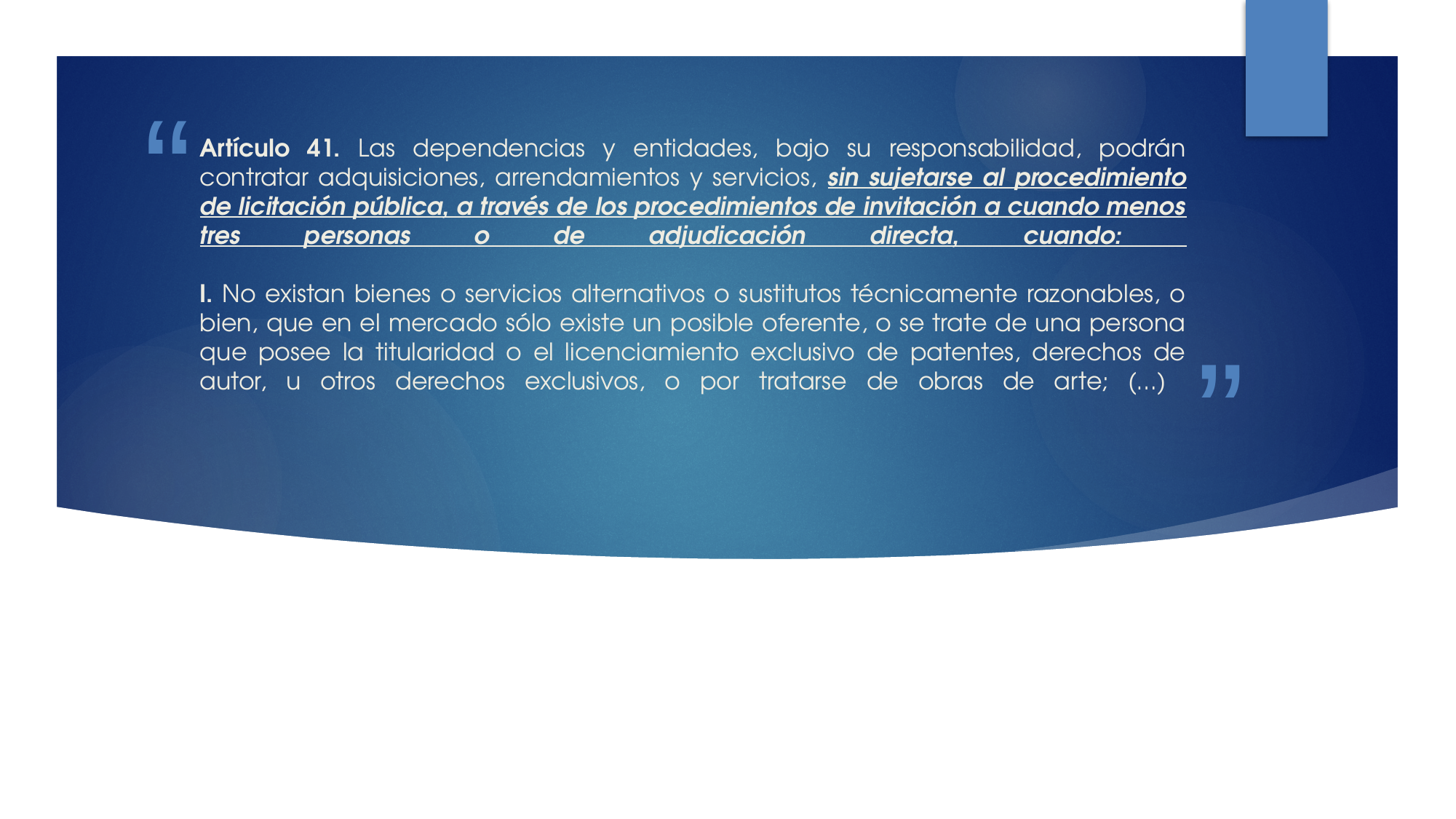

# Artículo 41. Las dependencias y entidades, bajo su responsabilidad, podrán contratar adquisiciones, arrendamientos y servicios, sin sujetarse al procedimiento de licitación pública, a través de los procedimientos de invitación a cuando menos tres personas o de adjudicación directa, cuando: I. No existan bienes o servicios alternativos o sustitutos técnicamente razonables, o bien, que en el mercado sólo existe un posible oferente, o se trate de una persona que posee la titularidad o el licenciamiento exclusivo de patentes, derechos de autor, u otros derechos exclusivos, o por tratarse de obras de arte; (…)